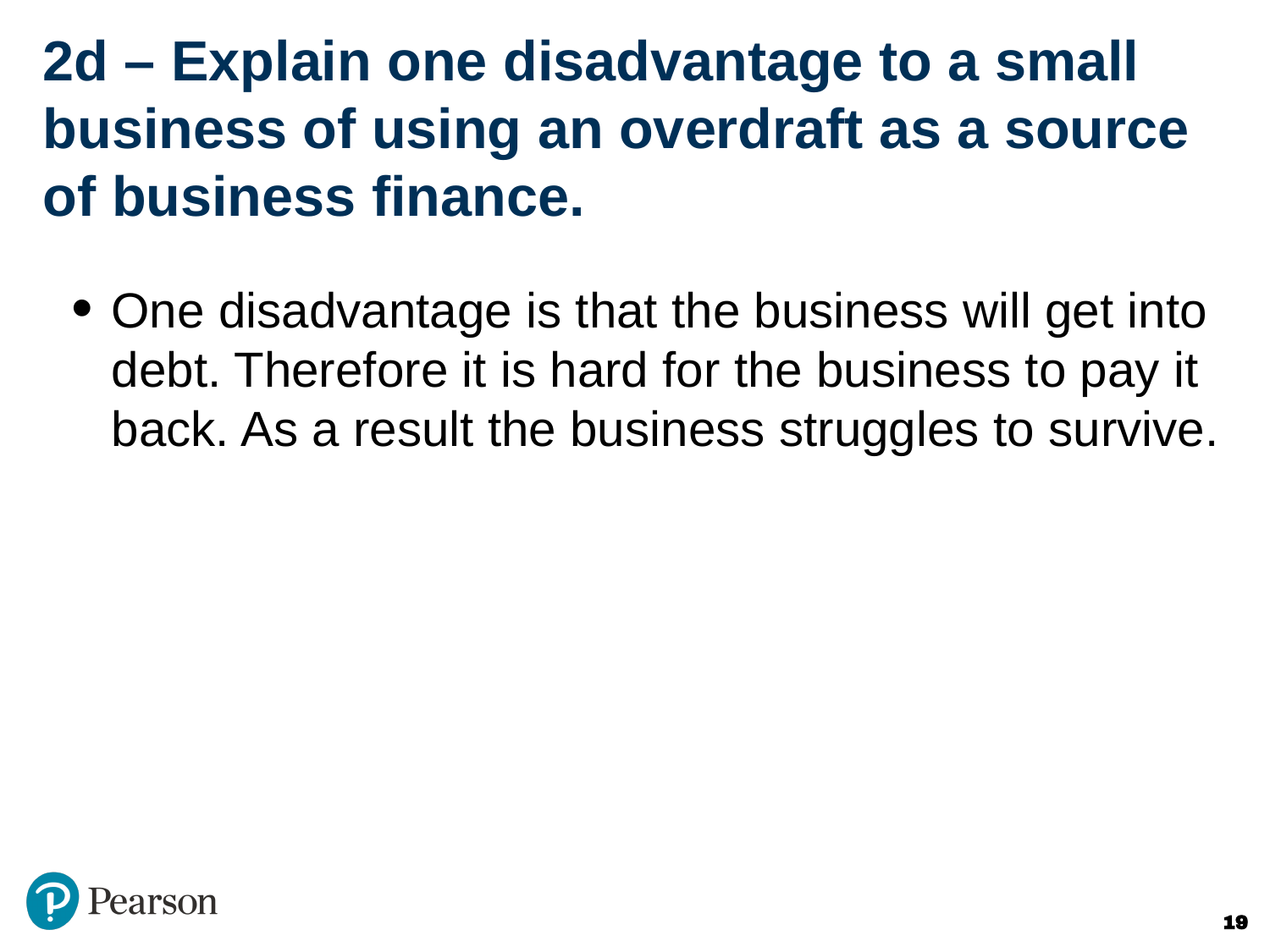

# 2d – Explain one disadvantage to a small business of using an overdraft as a source of business finance.
One disadvantage is that the business will get into debt. Therefore it is hard for the business to pay it back. As a result the business struggles to survive.